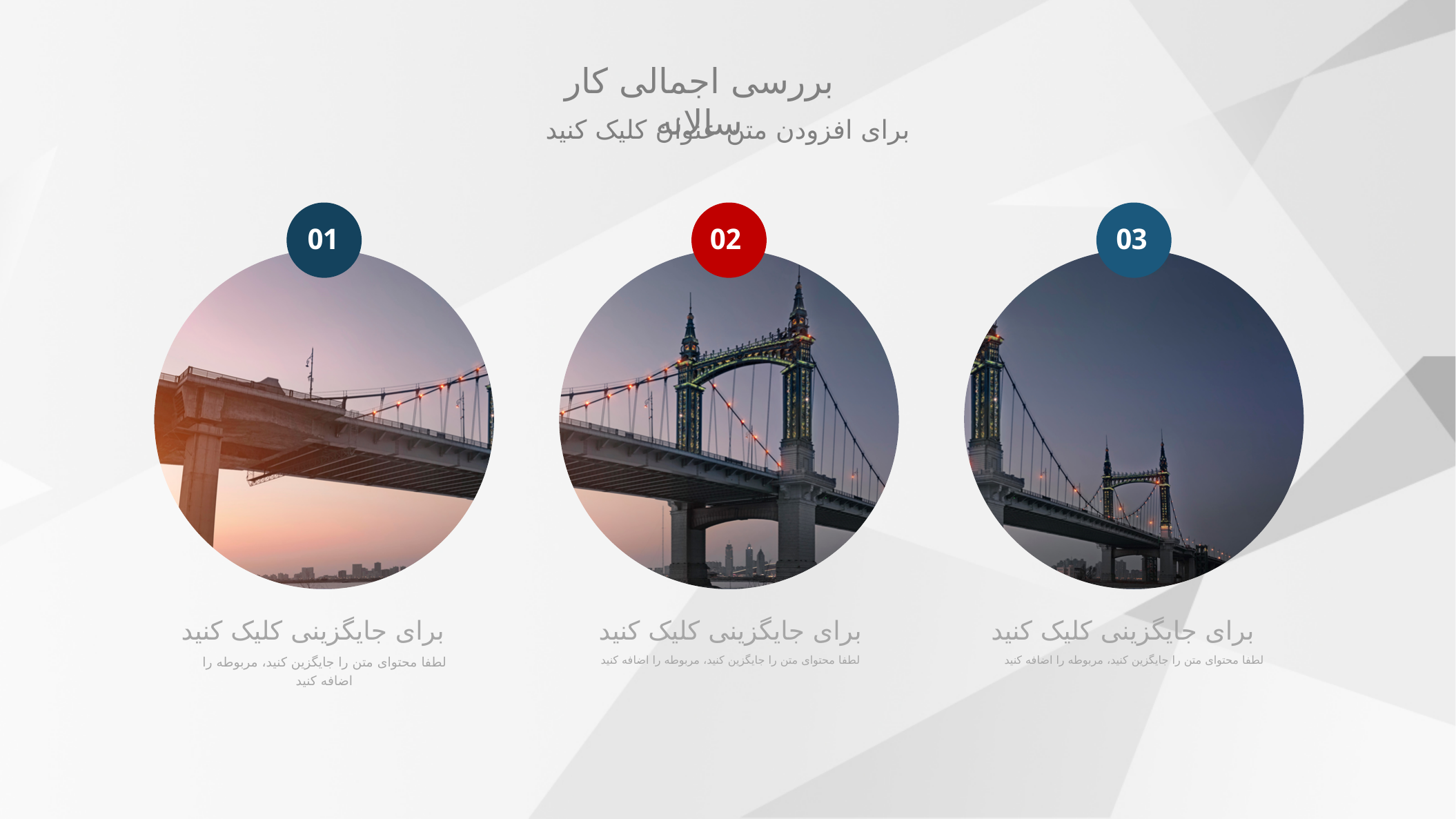

بررسی اجمالی کار سالانه
برای افزودن متن عنوان کلیک کنید

01

02

03

برای جایگزینی کلیک کنید
برای جایگزینی کلیک کنید
برای جایگزینی کلیک کنید
لطفا محتوای متن را جایگزین کنید، مربوطه را اضافه کنید
لطفا محتوای متن را جایگزین کنید، مربوطه را اضافه کنید
لطفا محتوای متن را جایگزین کنید، مربوطه را اضافه کنید